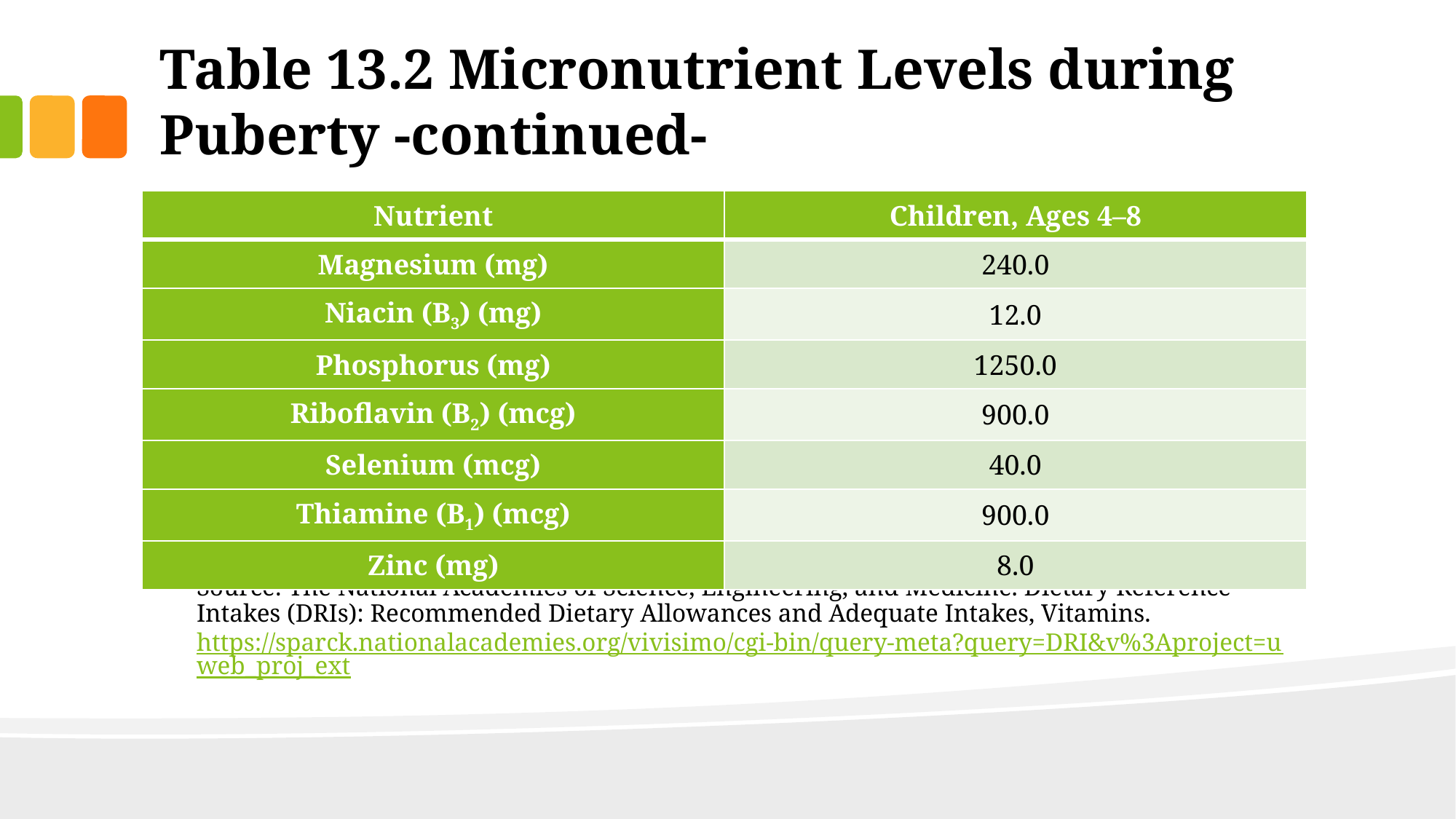

# Table 13.2 Micronutrient Levels during Puberty -continued-
| Nutrient | Children, Ages 4–8 |
| --- | --- |
| Magnesium (mg) | 240.0 |
| Niacin (B3) (mg) | 12.0 |
| Phosphorus (mg) | 1250.0 |
| Riboflavin (B2) (mcg) | 900.0 |
| Selenium (mcg) | 40.0 |
| Thiamine (B1) (mcg) | 900.0 |
| Zinc (mg) | 8.0 |

Source: The National Academies of Science, Engineering, and Medicine. Dietary Reference Intakes (DRIs): Recommended Dietary Allowances and Adequate Intakes, Vitamins. https://sparck.nationalacademies.org/vivisimo/cgi-bin/query-meta?query=DRI&v%3Aproject=uweb_proj_ext